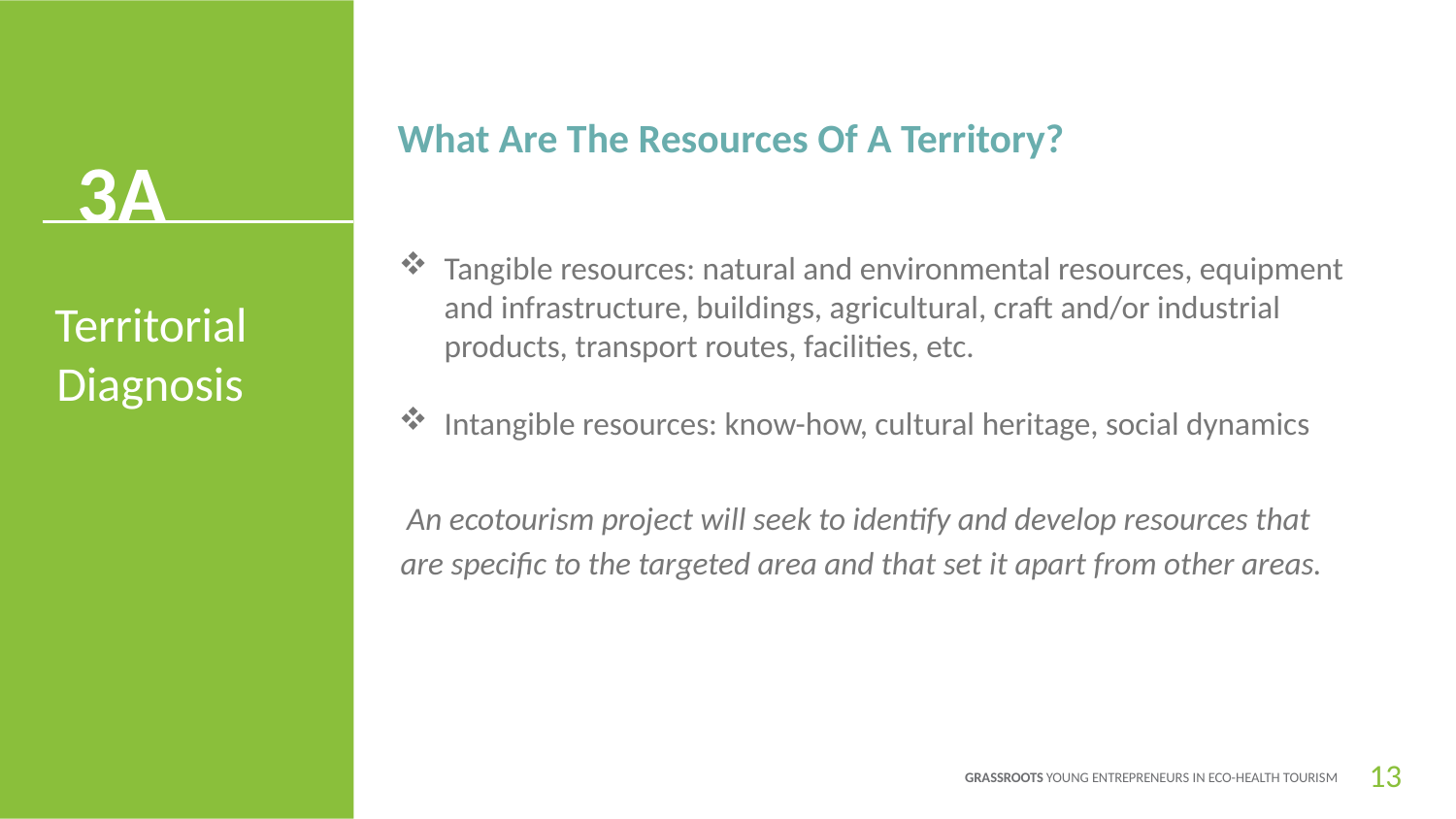

What Are The Resources Of A Territory?

3A

Tangible resources: natural and environmental resources, equipment and infrastructure, buildings, agricultural, craft and/or industrial products, transport routes, facilities, etc.

Intangible resources: know-how, cultural heritage, social dynamics
Territorial Diagnosis

 An ecotourism project will seek to identify and develop resources that are specific to the targeted area and that set it apart from other areas.
13